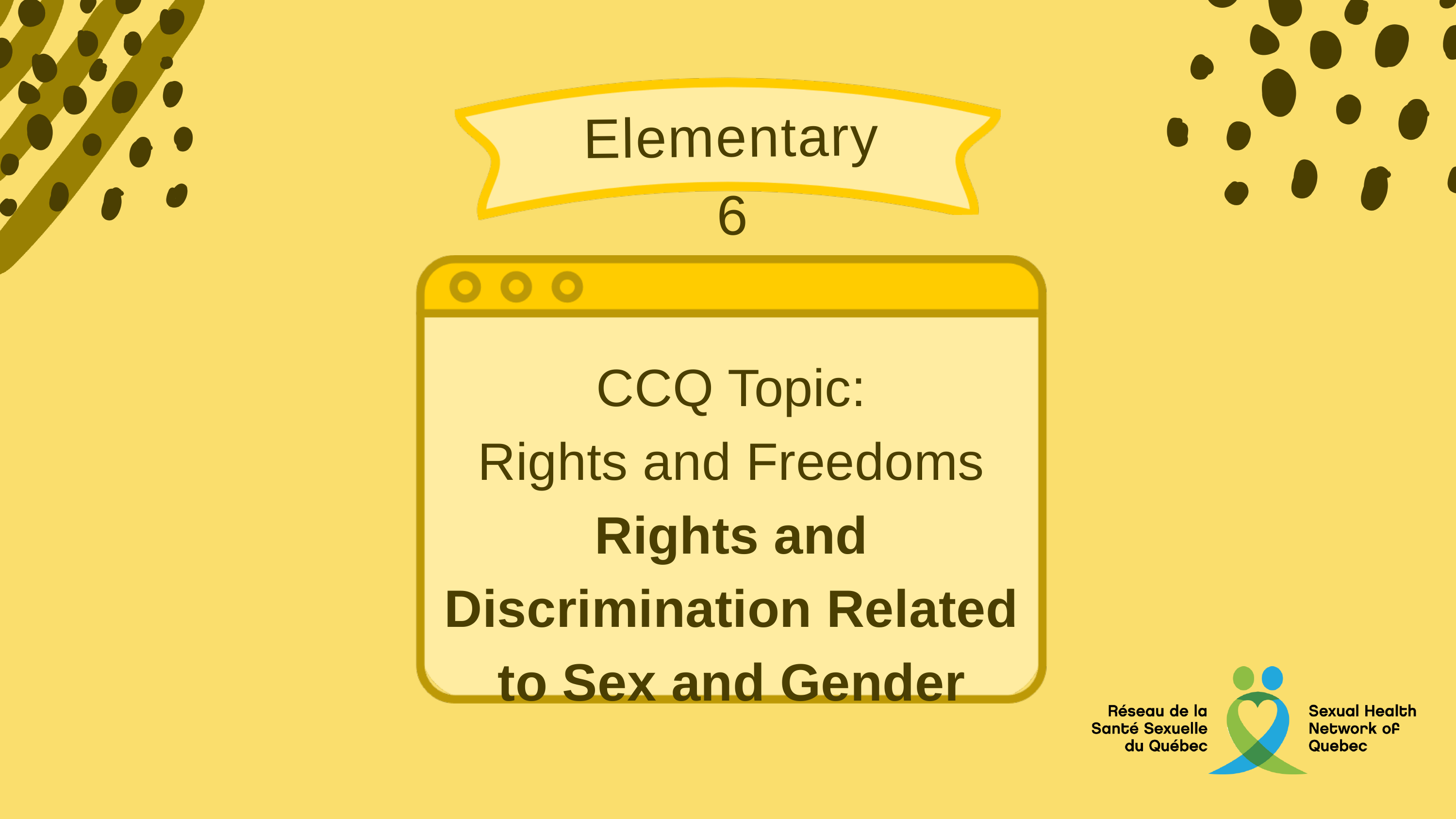

Elementary 6

CCQ Topic:
Rights and Freedoms
Rights and Discrimination Related to Sex and Gender